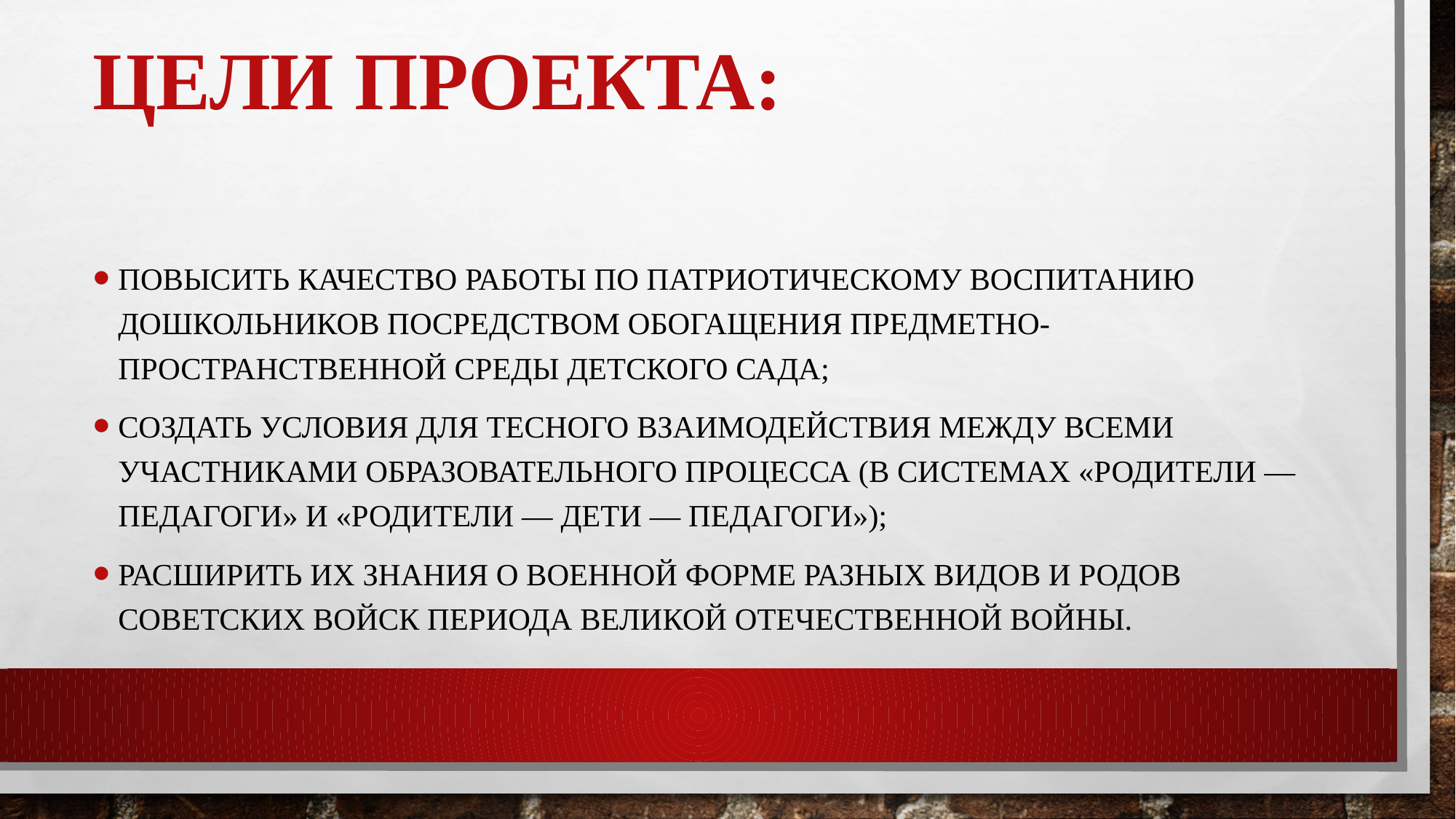

# Цели проекта:
повысить качество работы по патриотическому воспитанию дошкольников посредством обогащения предметно-пространственной среды детского сада;
создать условия для тесного взаимодействия между всеми участниками образовательного процесса (в системах «родители — педагоги» и «родители — дети — педагоги»);
расширить их знания о военной форме разных видов и родов советских войск периода Великой Отечественной войны.